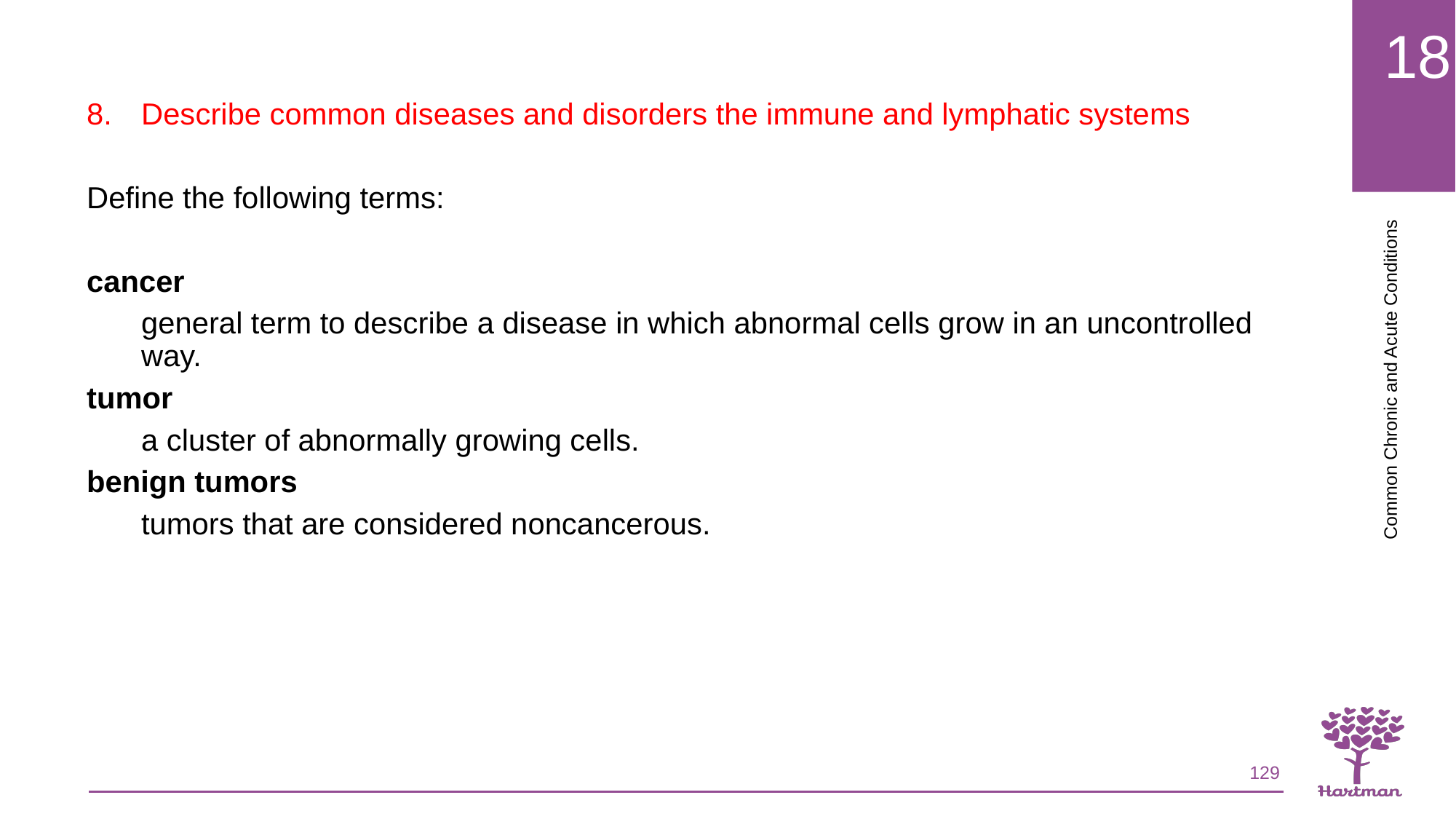

Describe common diseases and disorders the immune and lymphatic systems

Define the following terms:

cancer
general term to describe a disease in which abnormal cells grow in an uncontrolled way.
tumor
a cluster of abnormally growing cells.
benign tumors
tumors that are considered noncancerous.

129